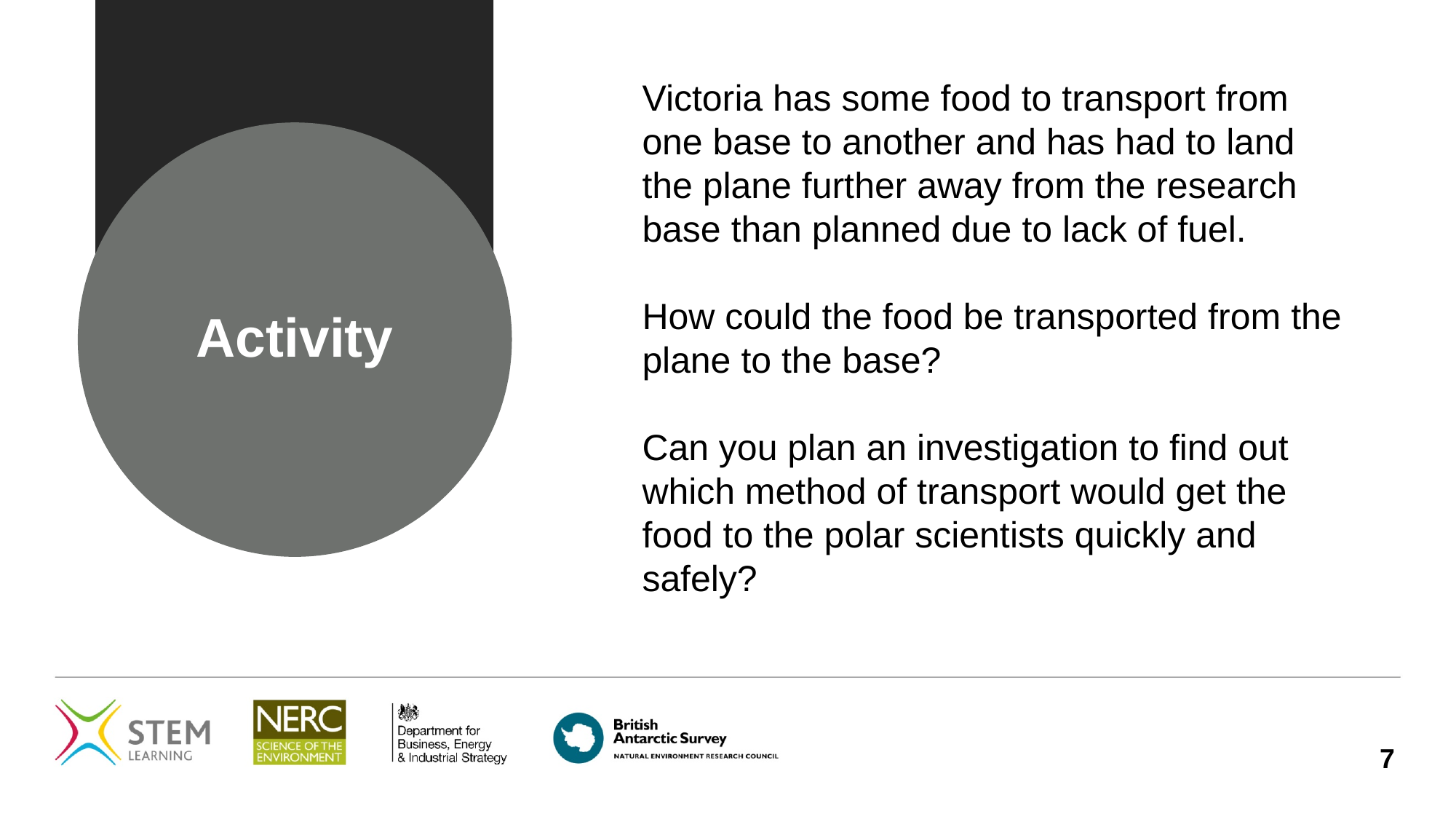

Victoria has some food to transport from one base to another and has had to land the plane further away from the research base than planned due to lack of fuel.

How could the food be transported from the plane to the base?

Can you plan an investigation to find out which method of transport would get the food to the polar scientists quickly and safely?

# Activity
7